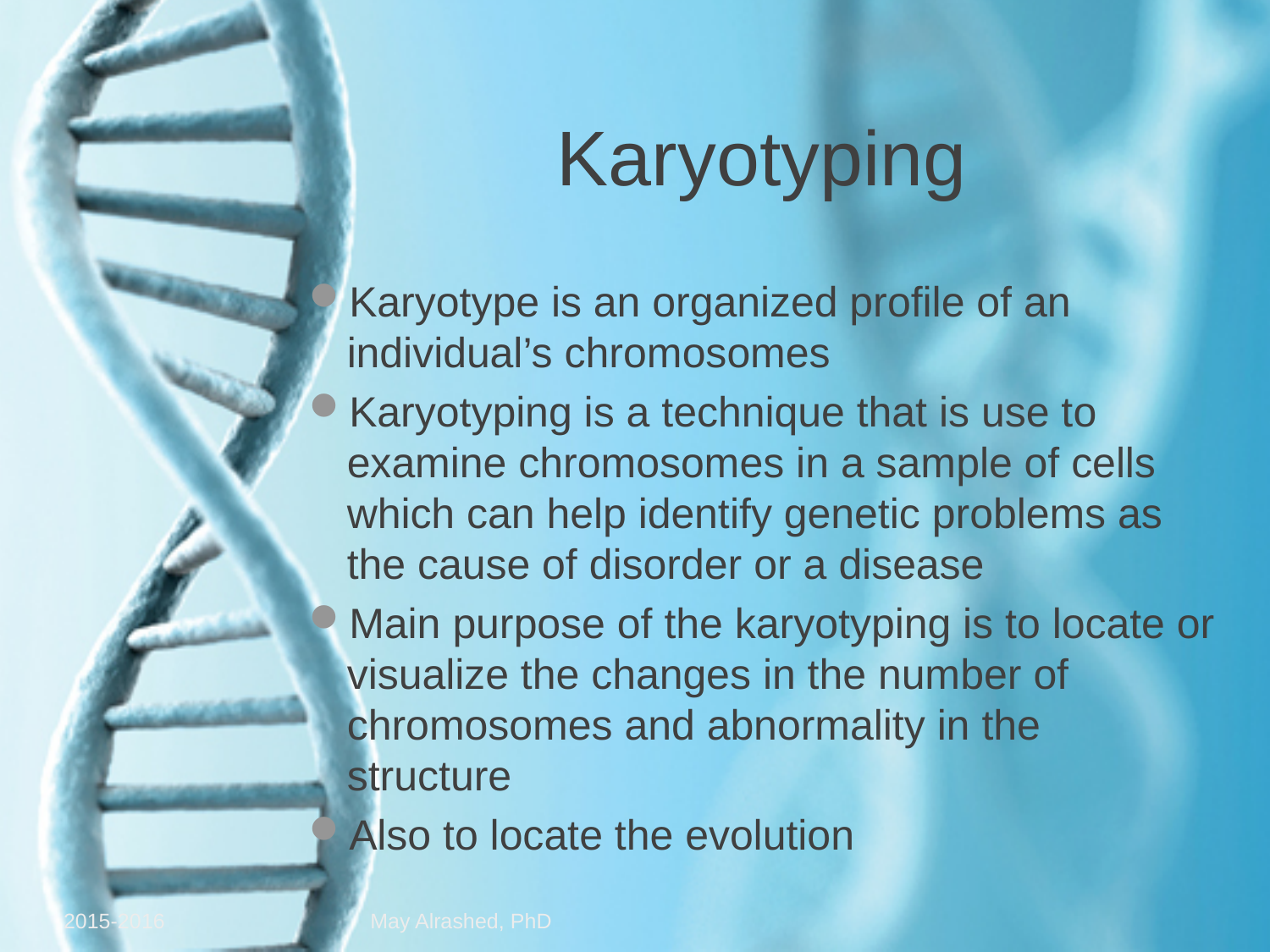

# Karyotyping
Karyotype is an organized profile of an individual’s chromosomes
Karyotyping is a technique that is use to examine chromosomes in a sample of cells which can help identify genetic problems as the cause of disorder or a disease
Main purpose of the karyotyping is to locate or visualize the changes in the number of chromosomes and abnormality in the structure
Also to locate the evolution

2015-2016
May Alrashed, PhD